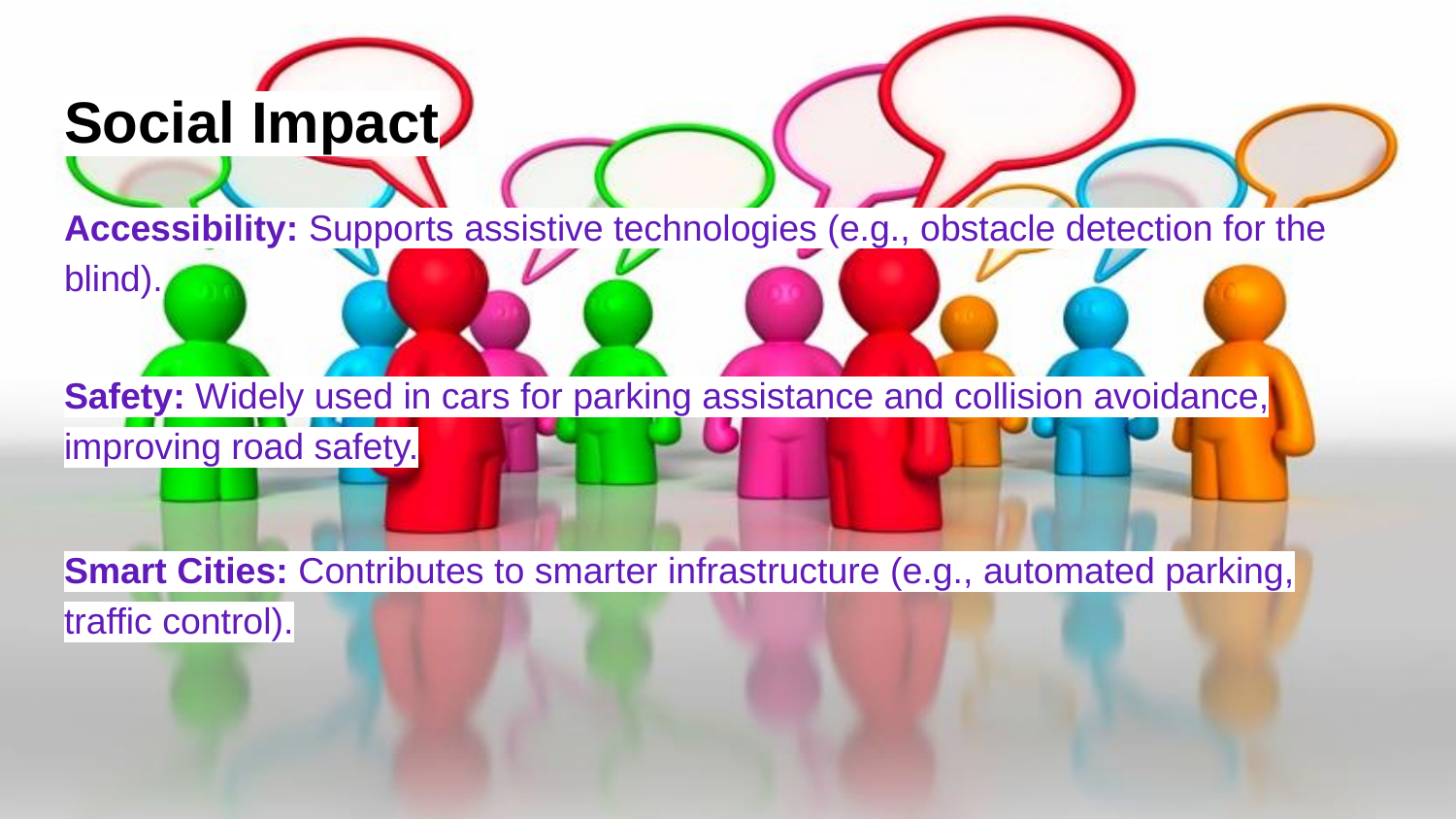

# Social Impact
Accessibility: Supports assistive technologies (e.g., obstacle detection for the blind).
Safety: Widely used in cars for parking assistance and collision avoidance, improving road safety.
Smart Cities: Contributes to smarter infrastructure (e.g., automated parking, traffic control).